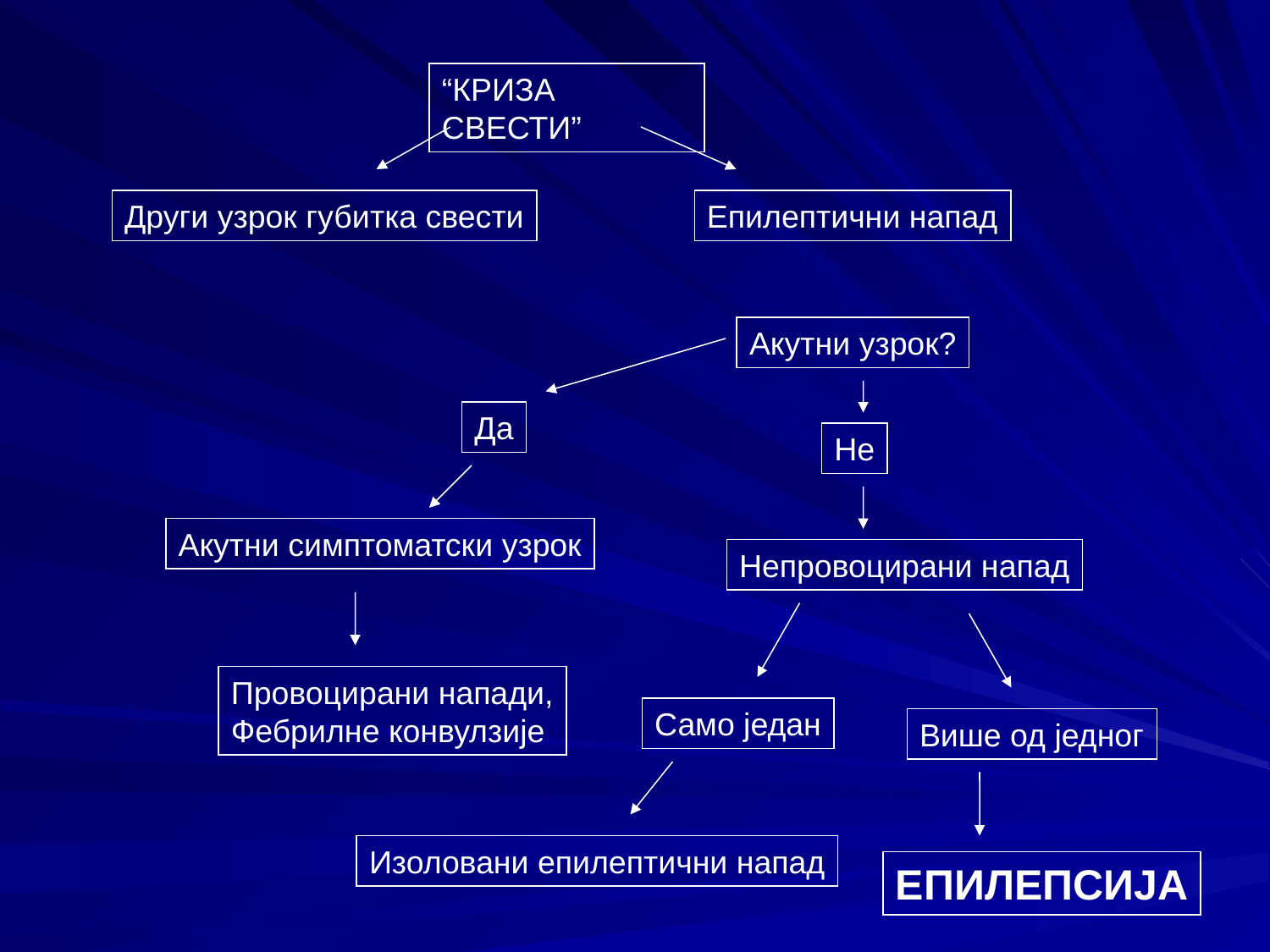

“КРИЗА СВЕСТИ”

Други узрок губитка свести
Епилептични напад
Акутни узрок?

Да
Не

Акутни симптоматски узрок
Непровоцирани напад

Провоцирани напади,
Фебрилне конвулзије
Само један
Више од једног

Изоловани епилептични напад
ЕПИЛЕПСИЈА